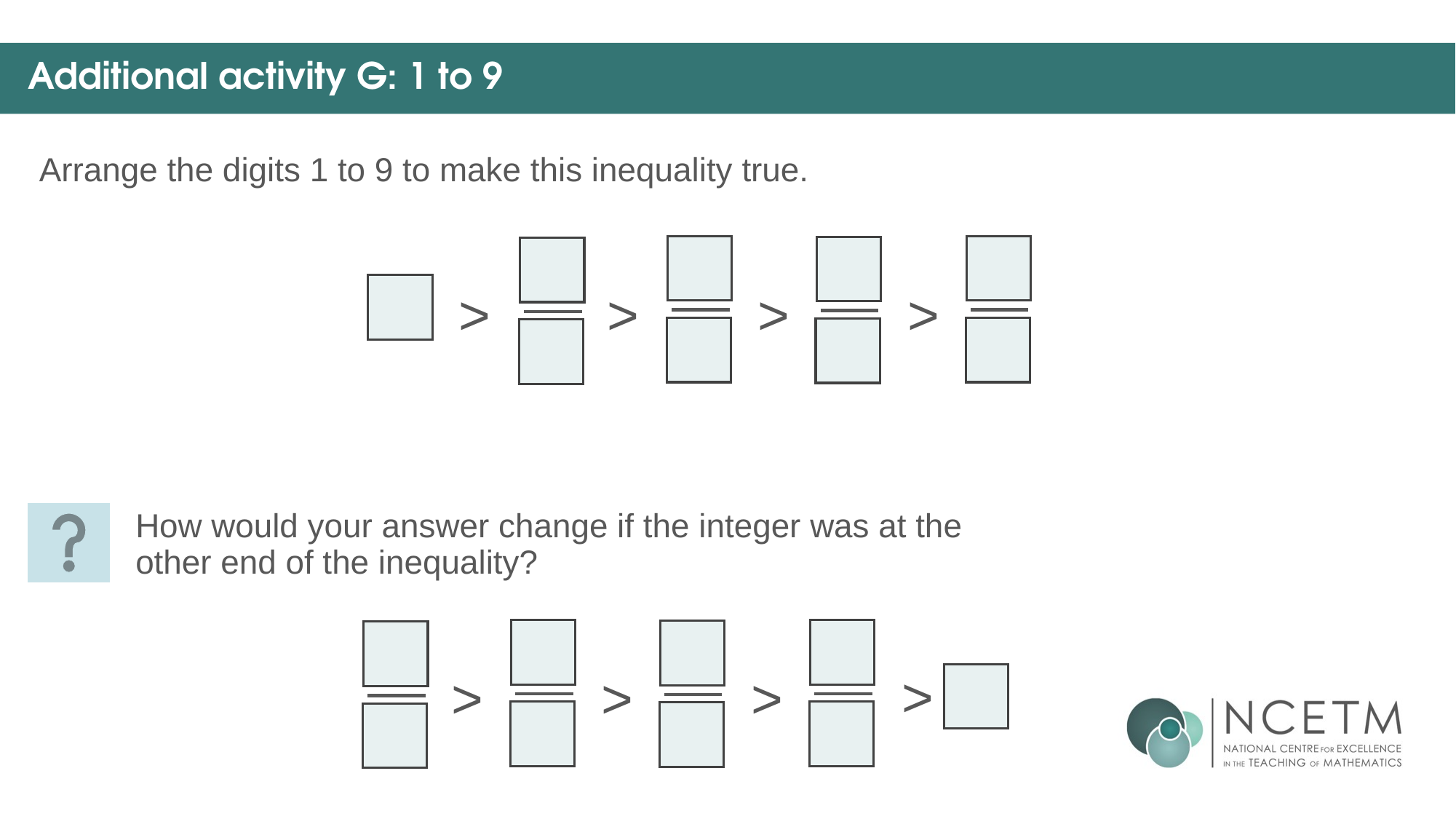

Additional activity G: 1 to 9
Arrange the digits 1 to 9 to make this inequality true.

>
>
>
>

How would your answer change if the integer was at the other end of the inequality?

>
>
>
>